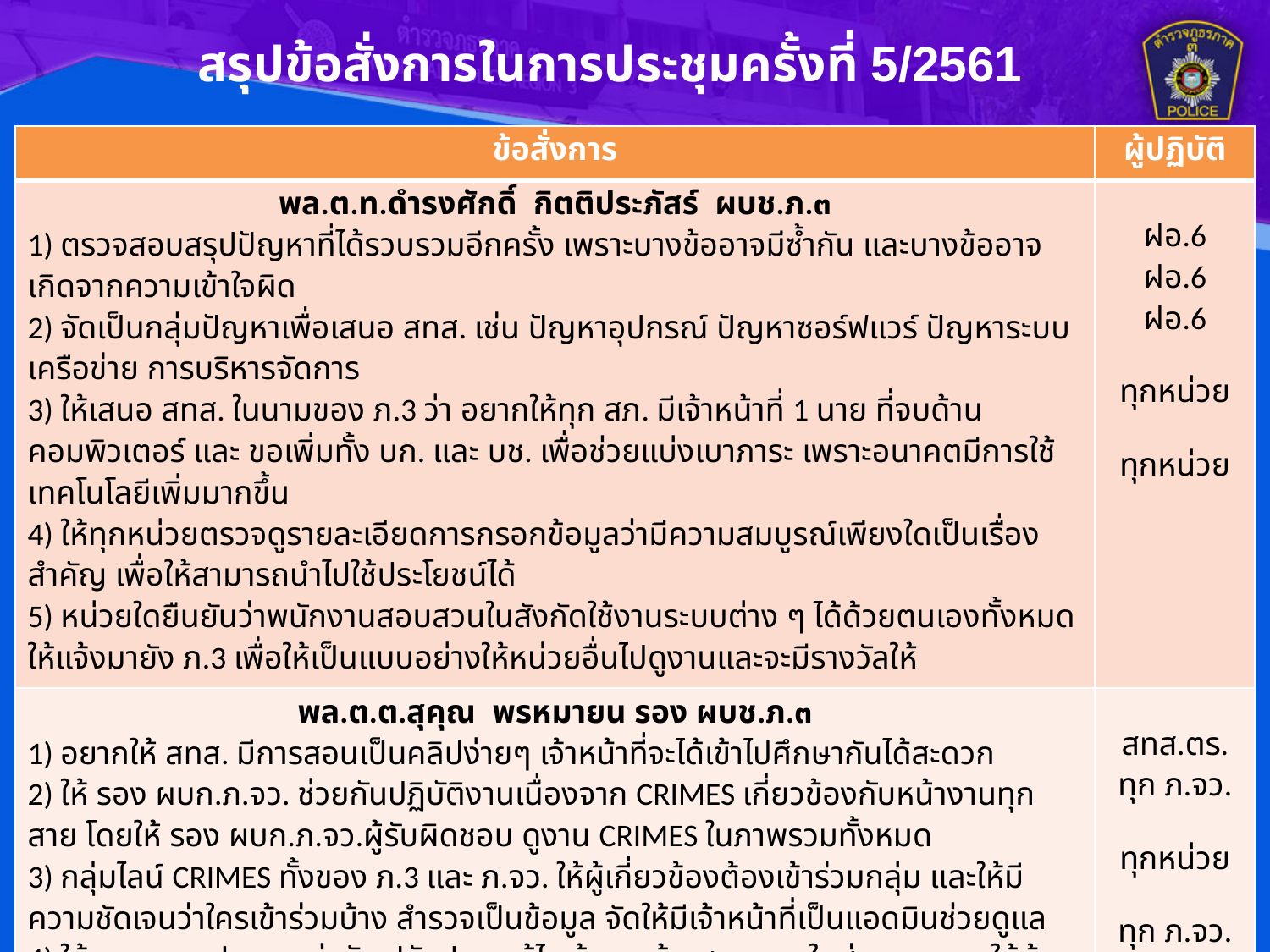

สรุปข้อสั่งการในการประชุมครั้งที่ 5/2561

| ข้อสั่งการ | ผู้ปฏิบัติ |
| --- | --- |
| พล.ต.ท.ดำรงศักดิ์ กิตติประภัสร์ ผบช.ภ.๓ 1) ตรวจสอบสรุปปัญหาที่ได้รวบรวมอีกครั้ง เพราะบางข้ออาจมีซ้ำกัน และบางข้ออาจเกิดจากความเข้าใจผิด 2) จัดเป็นกลุ่มปัญหาเพื่อเสนอ สทส. เช่น ปัญหาอุปกรณ์ ปัญหาซอร์ฟแวร์ ปัญหาระบบเครือข่าย การบริหารจัดการ 3) ให้เสนอ สทส. ในนามของ ภ.3 ว่า อยากให้ทุก สภ. มีเจ้าหน้าที่ 1 นาย ที่จบด้านคอมพิวเตอร์ และ ขอเพิ่มทั้ง บก. และ บช. เพื่อช่วยแบ่งเบาภาระ เพราะอนาคตมีการใช้เทคโนโลยีเพิ่มมากขึ้น 4) ให้ทุกหน่วยตรวจดูรายละเอียดการกรอกข้อมูลว่ามีความสมบูรณ์เพียงใดเป็นเรื่องสำคัญ เพื่อให้สามารถนำไปใช้ประโยชน์ได้ 5) หน่วยใดยืนยันว่าพนักงานสอบสวนในสังกัดใช้งานระบบต่าง ๆ ได้ด้วยตนเองทั้งหมด ให้แจ้งมายัง ภ.3 เพื่อให้เป็นแบบอย่างให้หน่วยอื่นไปดูงานและจะมีรางวัลให้ | ฝอ.6 ฝอ.6 ฝอ.6 ทุกหน่วย ทุกหน่วย |
| พล.ต.ต.สุคุณ พรหมายน รอง ผบช.ภ.๓ 1) อยากให้ สทส. มีการสอนเป็นคลิปง่ายๆ เจ้าหน้าที่จะได้เข้าไปศึกษากันได้สะดวก 2) ให้ รอง ผบก.ภ.จว. ช่วยกันปฏิบัติงานเนื่องจาก CRIMES เกี่ยวข้องกับหน้างานทุกสาย โดยให้ รอง ผบก.ภ.จว.ผู้รับผิดชอบ ดูงาน CRIMES ในภาพรวมทั้งหมด 3) กลุ่มไลน์ CRIMES ทั้งของ ภ.3 และ ภ.จว. ให้ผู้เกี่ยวข้องต้องเข้าร่วมกลุ่ม และให้มีความชัดเจนว่าใครเข้าร่วมบ้าง สำรวจเป็นข้อมูล จัดให้มีเจ้าหน้าที่เป็นแอดมินช่วยดูแล 4) ให้ทุก ภ.จว. ประชุม เร่งรัด ปรับปรุง แก้ไข ข้อมูล ข้อเสนอแนะ ในส่วนของตน ให้ผู้เกี่ยวข้องต้องนำไปใช้ควบคุมการปฏิบัติงานได้ต่อไป | สทส.ตร. ทุก ภ.จว. ทุกหน่วย ทุก ภ.จว. |